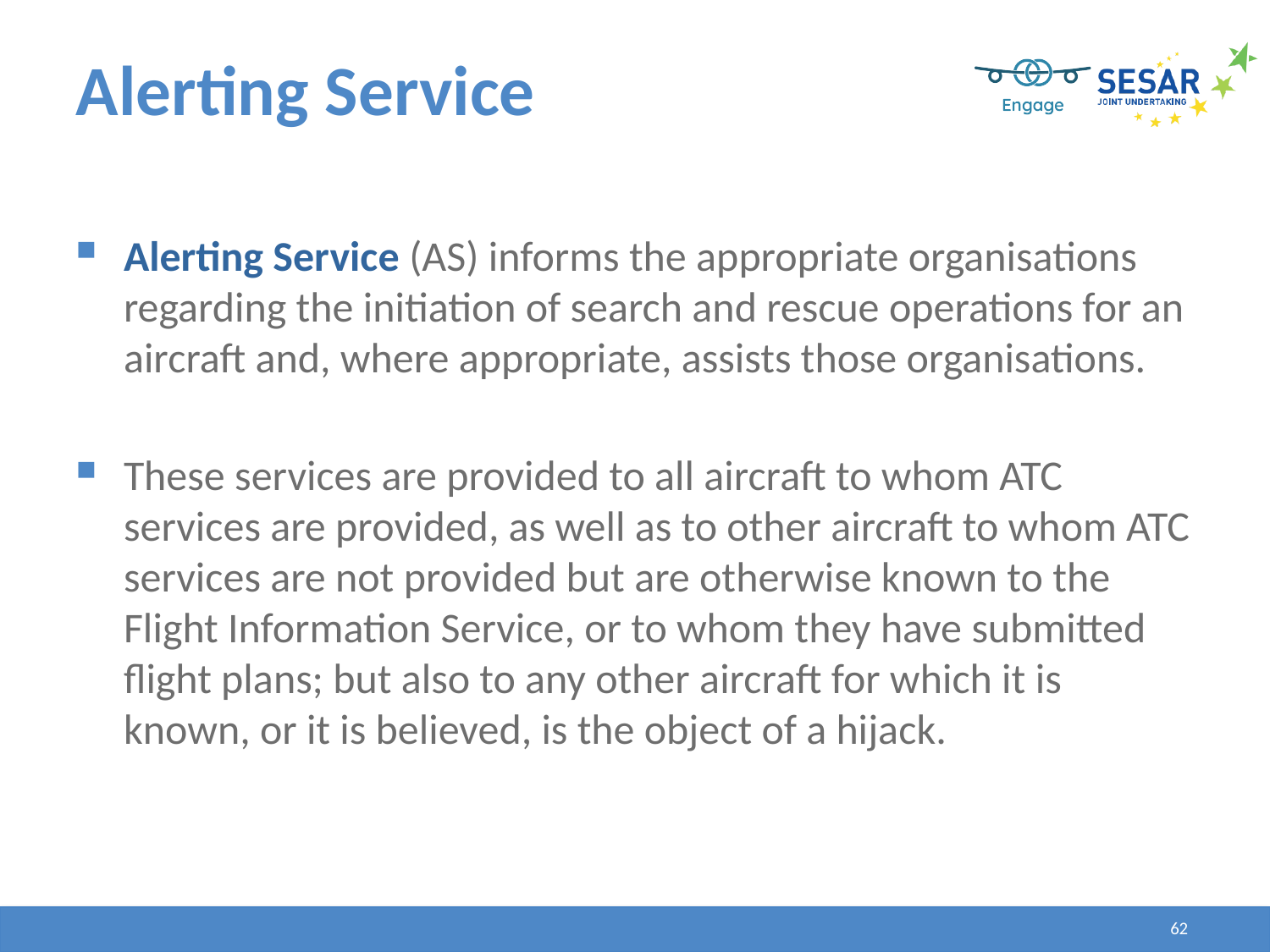

Alerting Service
Alerting Service (AS) informs the appropriate organisations regarding the initiation of search and rescue operations for an aircraft and, where appropriate, assists those organisations.

These services are provided to all aircraft to whom ATC  services are provided, as well as to other aircraft to whom ATC services are not provided but are otherwise known to the Flight Information Service, or to whom they have submitted flight plans; but also to any other aircraft for which it is known, or it is believed, is the object of a hijack.
62